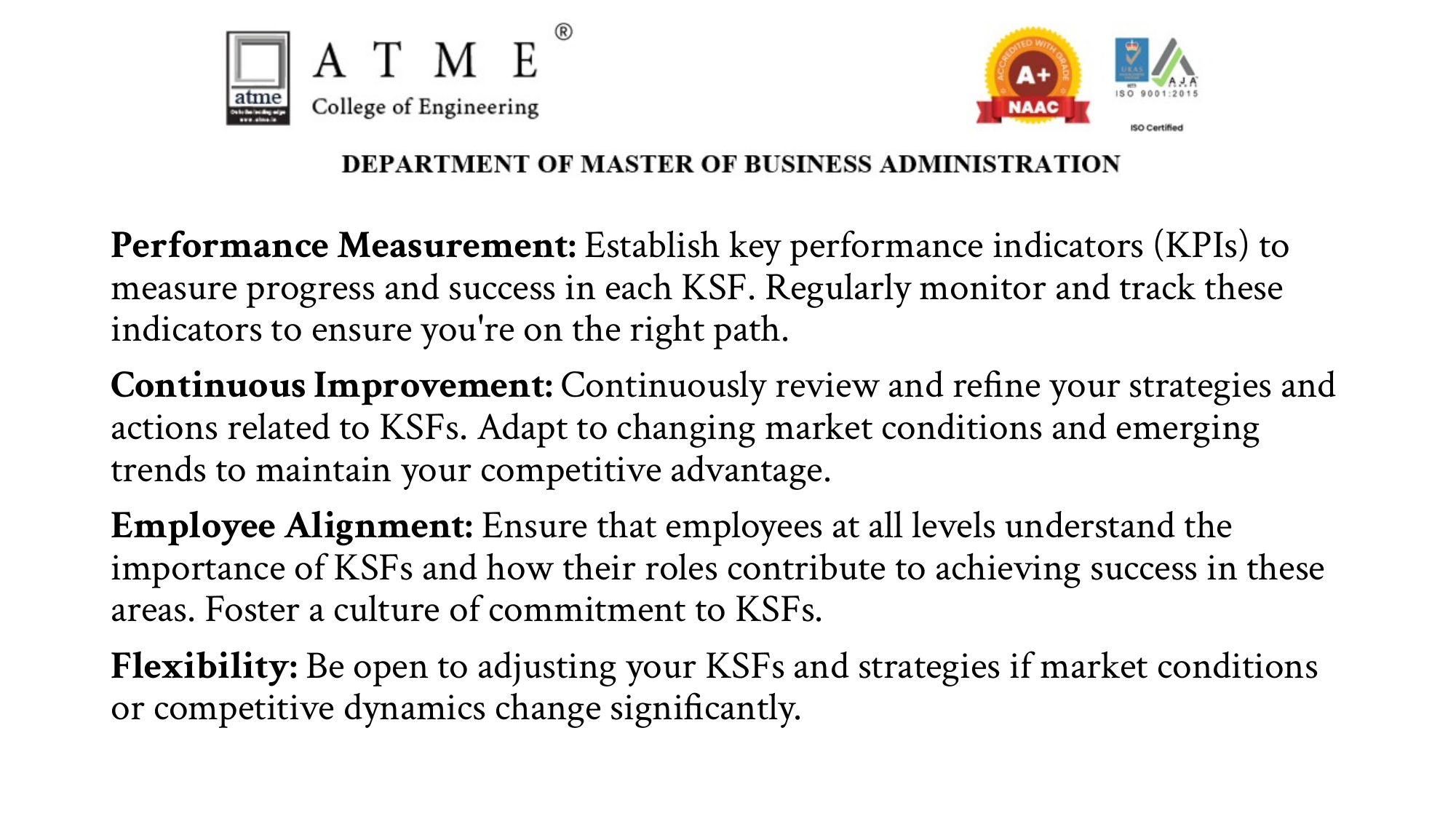

Performance Measurement: Establish key performance indicators (KPIs) to measure progress and success in each KSF. Regularly monitor and track these indicators to ensure you're on the right path.
Continuous Improvement: Continuously review and refine your strategies and actions related to KSFs. Adapt to changing market conditions and emerging trends to maintain your competitive advantage.
Employee Alignment: Ensure that employees at all levels understand the importance of KSFs and how their roles contribute to achieving success in these areas. Foster a culture of commitment to KSFs.
Flexibility: Be open to adjusting your KSFs and strategies if market conditions or competitive dynamics change significantly.